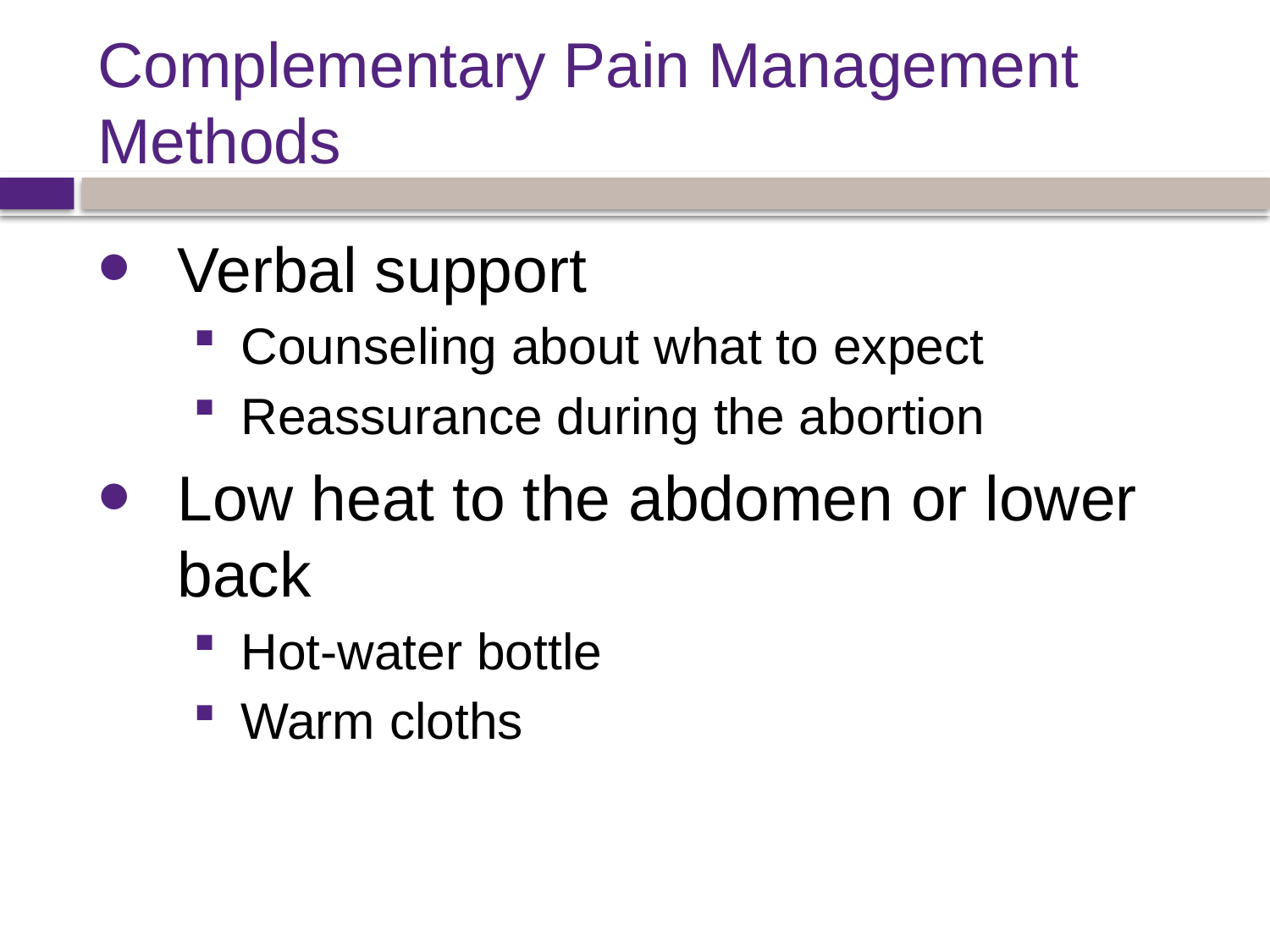

# Complementary Pain Management Methods
Verbal support
Counseling about what to expect
Reassurance during the abortion
Low heat to the abdomen or lower back
Hot-water bottle
Warm cloths